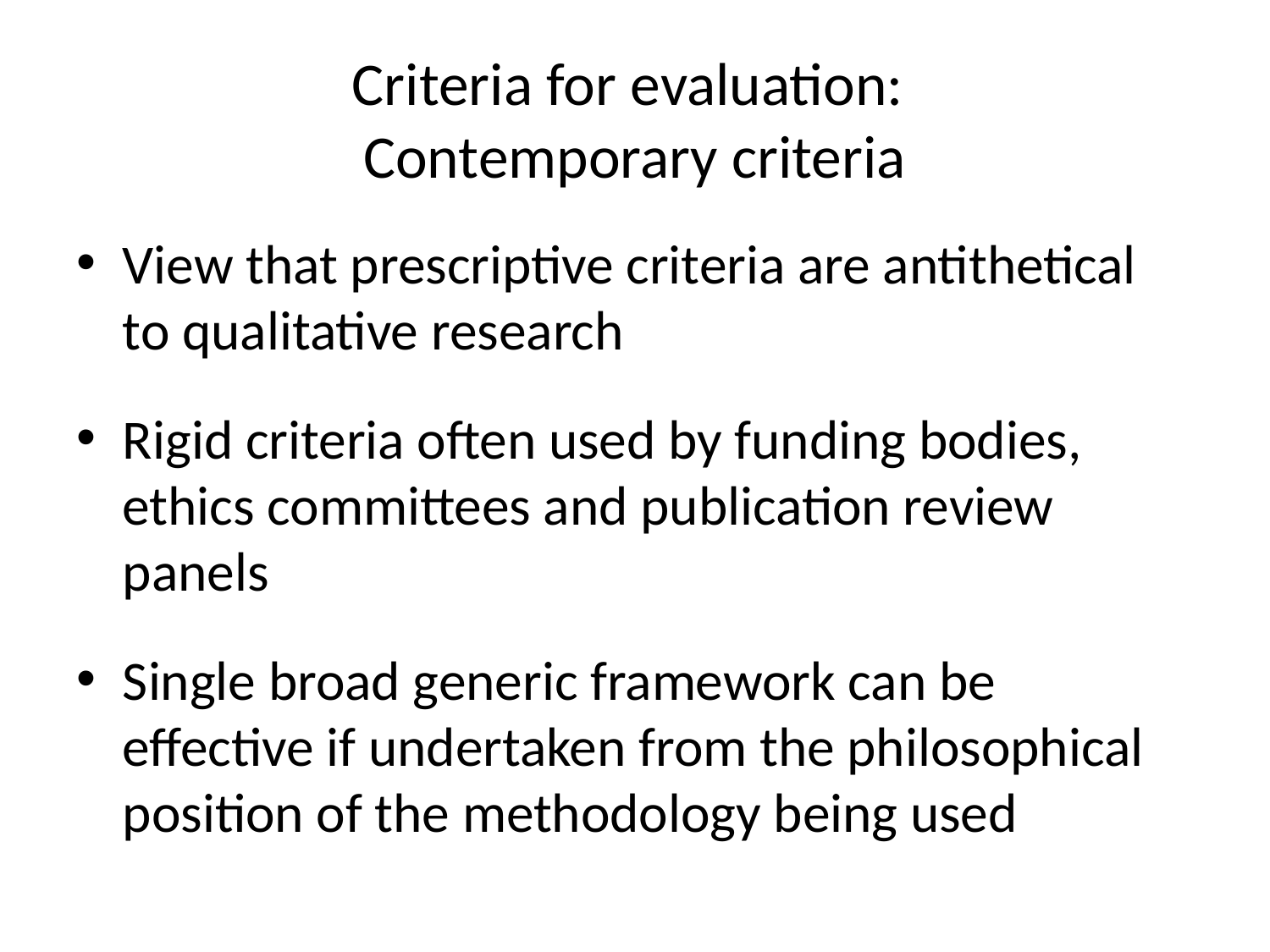

# Criteria for evaluation: Contemporary criteria
View that prescriptive criteria are antithetical to qualitative research
Rigid criteria often used by funding bodies, ethics committees and publication review panels
Single broad generic framework can be effective if undertaken from the philosophical position of the methodology being used